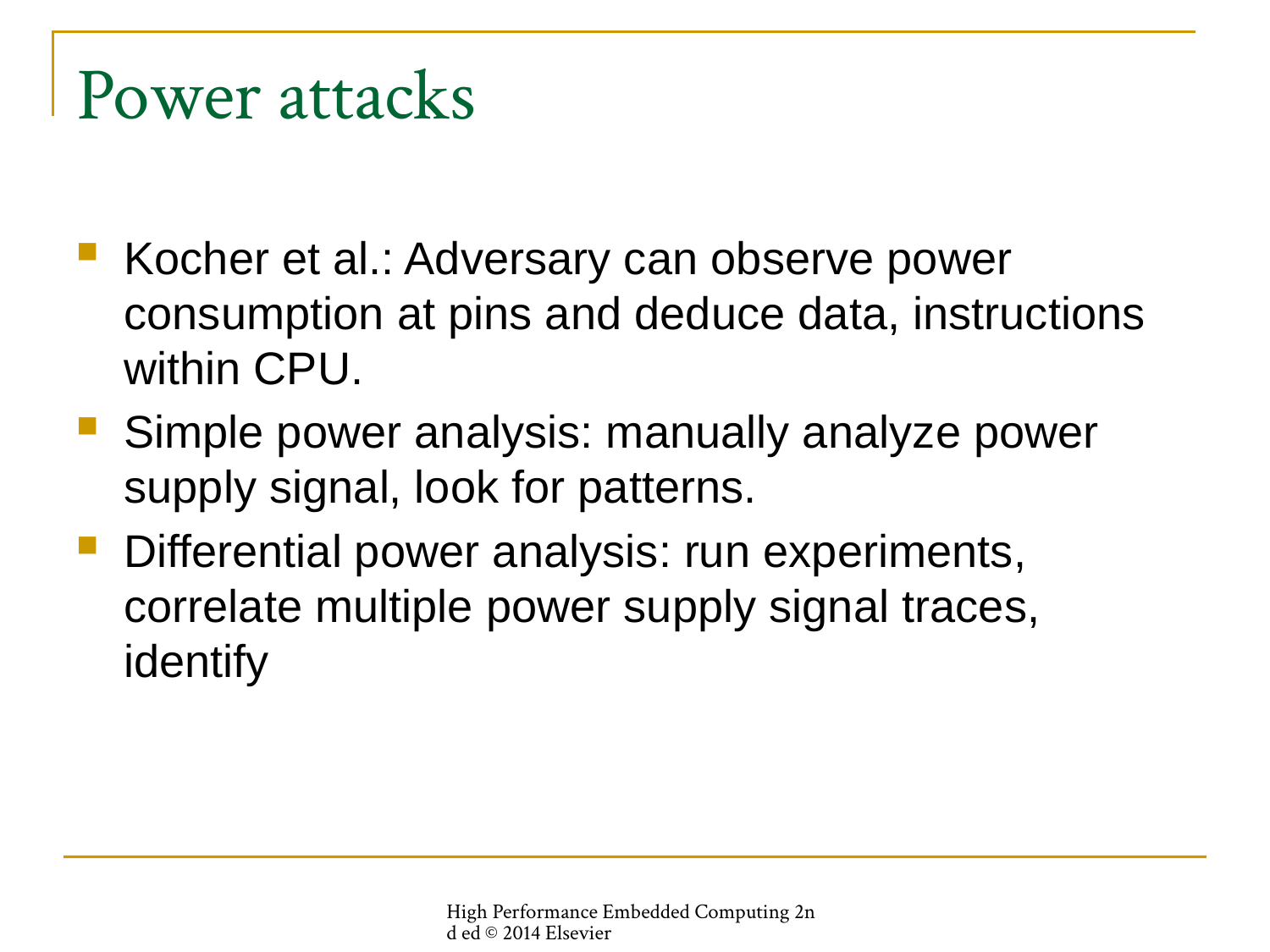

# Power attacks
Kocher et al.: Adversary can observe power consumption at pins and deduce data, instructions within CPU.
Simple power analysis: manually analyze power supply signal, look for patterns.
Differential power analysis: run experiments, correlate multiple power supply signal traces, identify
High Performance Embedded Computing 2nd ed © 2014 Elsevier